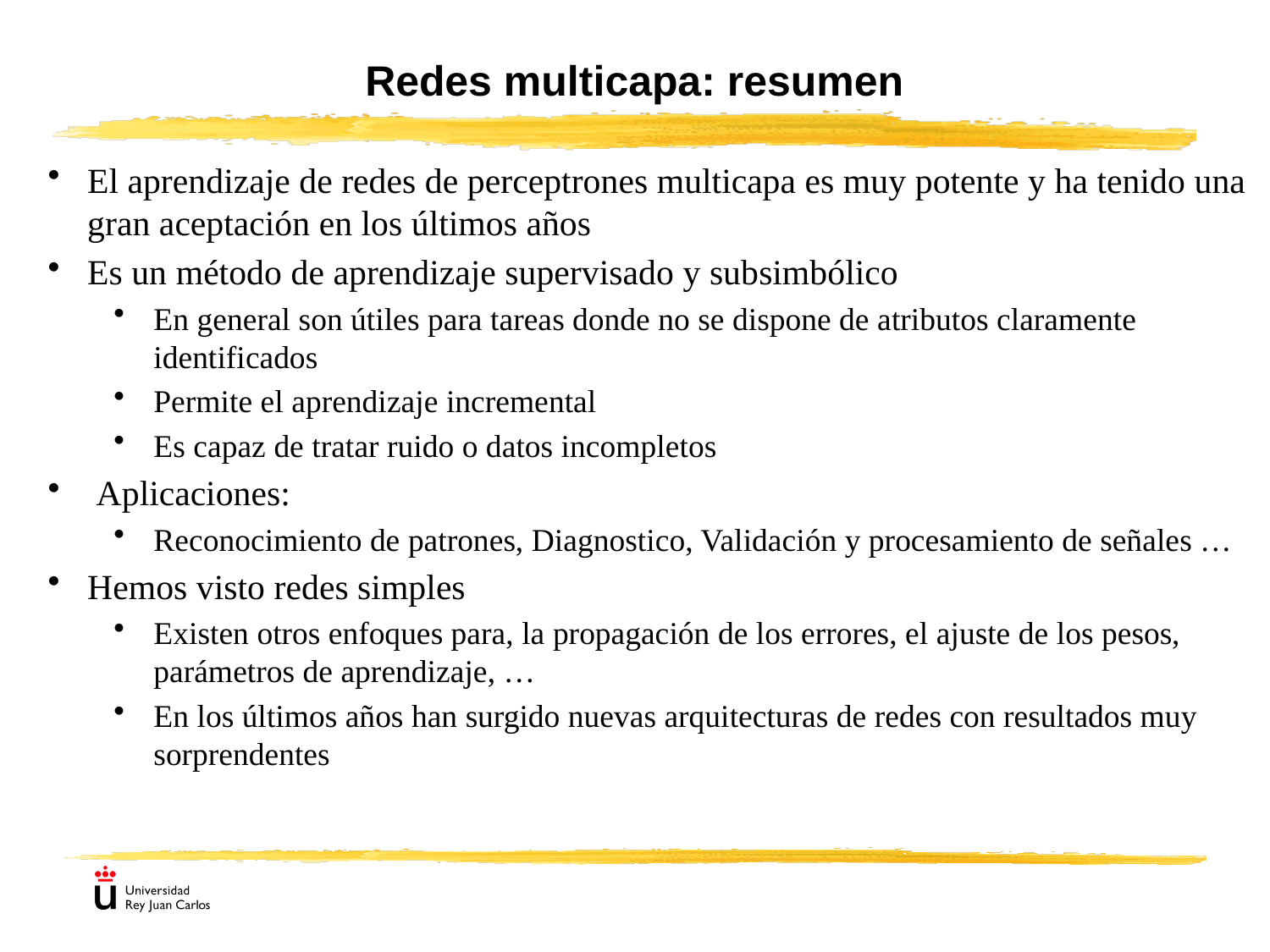

# Redes multicapa: resumen
El aprendizaje de redes de perceptrones multicapa es muy potente y ha tenido una gran aceptación en los últimos años
Es un método de aprendizaje supervisado y subsimbólico
En general son útiles para tareas donde no se dispone de atributos claramente identificados
Permite el aprendizaje incremental
Es capaz de tratar ruido o datos incompletos
 Aplicaciones:
Reconocimiento de patrones, Diagnostico, Validación y procesamiento de señales …
Hemos visto redes simples
Existen otros enfoques para, la propagación de los errores, el ajuste de los pesos, parámetros de aprendizaje, …
En los últimos años han surgido nuevas arquitecturas de redes con resultados muy sorprendentes